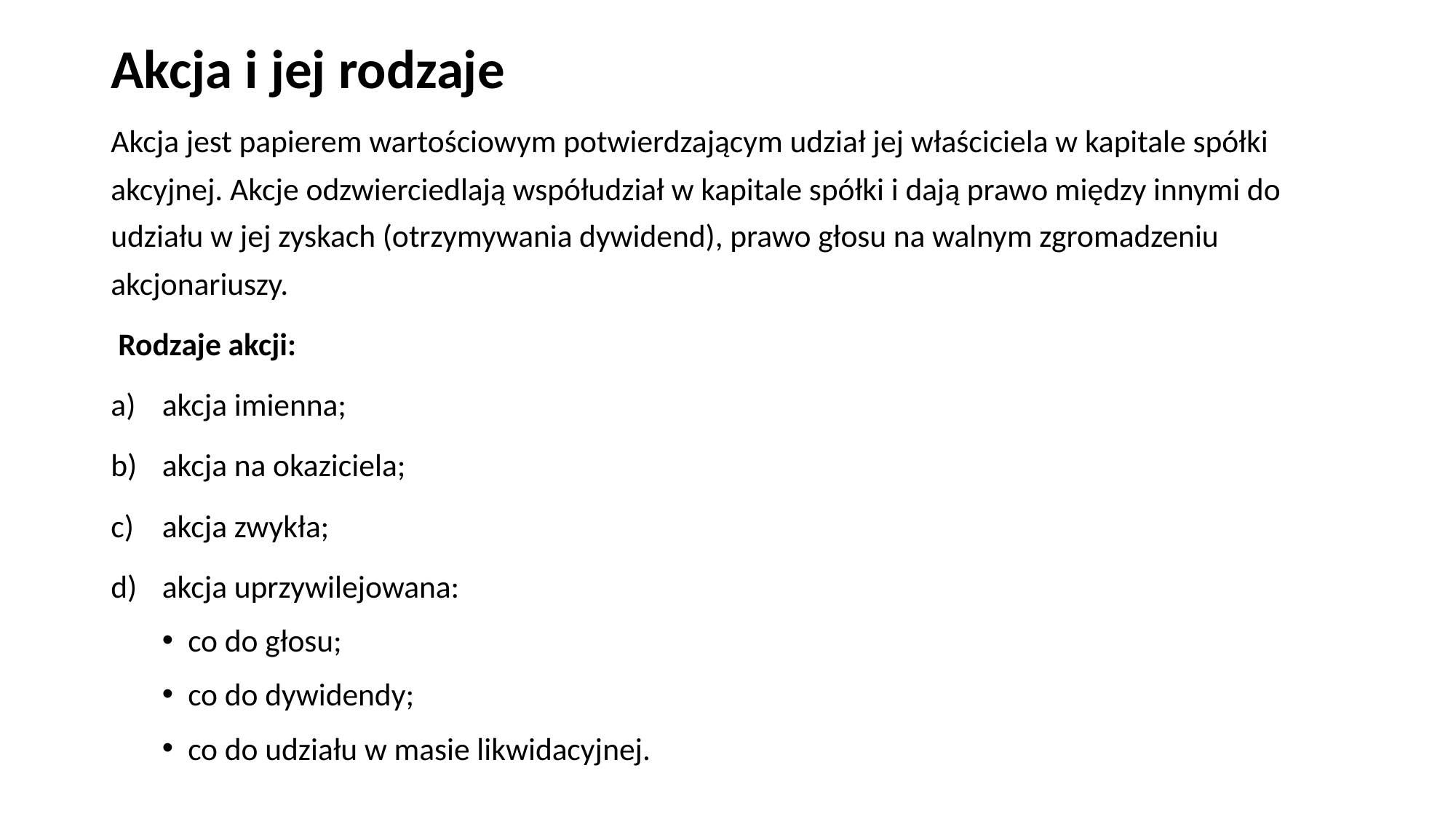

# Akcja i jej rodzaje
Akcja jest papierem wartościowym potwierdzającym udział jej właściciela w kapitale spółki akcyjnej. Akcje odzwierciedlają współudział w kapitale spółki i dają prawo między innymi do udziału w jej zyskach (otrzymywania dywidend), prawo głosu na walnym zgromadzeniu akcjonariuszy.
 Rodzaje akcji:
akcja imienna;
akcja na okaziciela;
akcja zwykła;
akcja uprzywilejowana:
co do głosu;
co do dywidendy;
co do udziału w masie likwidacyjnej.